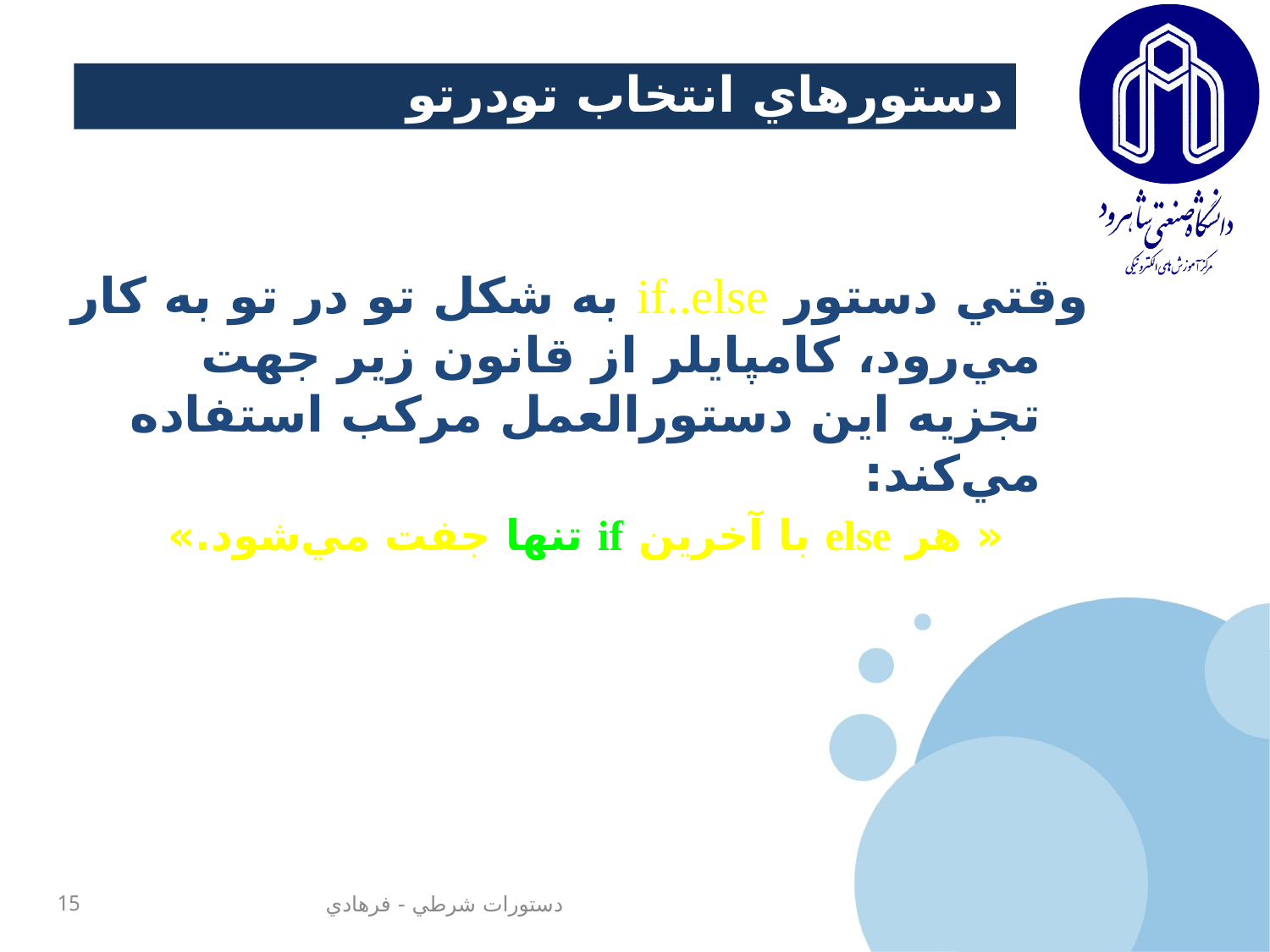

دستور‌هاي انتخاب تودرتو
وقتي دستور if..else به شکل تو در تو به کار مي‌رود، كامپايلر از قانون زير جهت تجزيه اين دستورالعمل مركب استفاده مي‌كند:
« هر else با آخرين if تنها جفت مي‌شود.»
15
دستورات شرطي - فرهادي